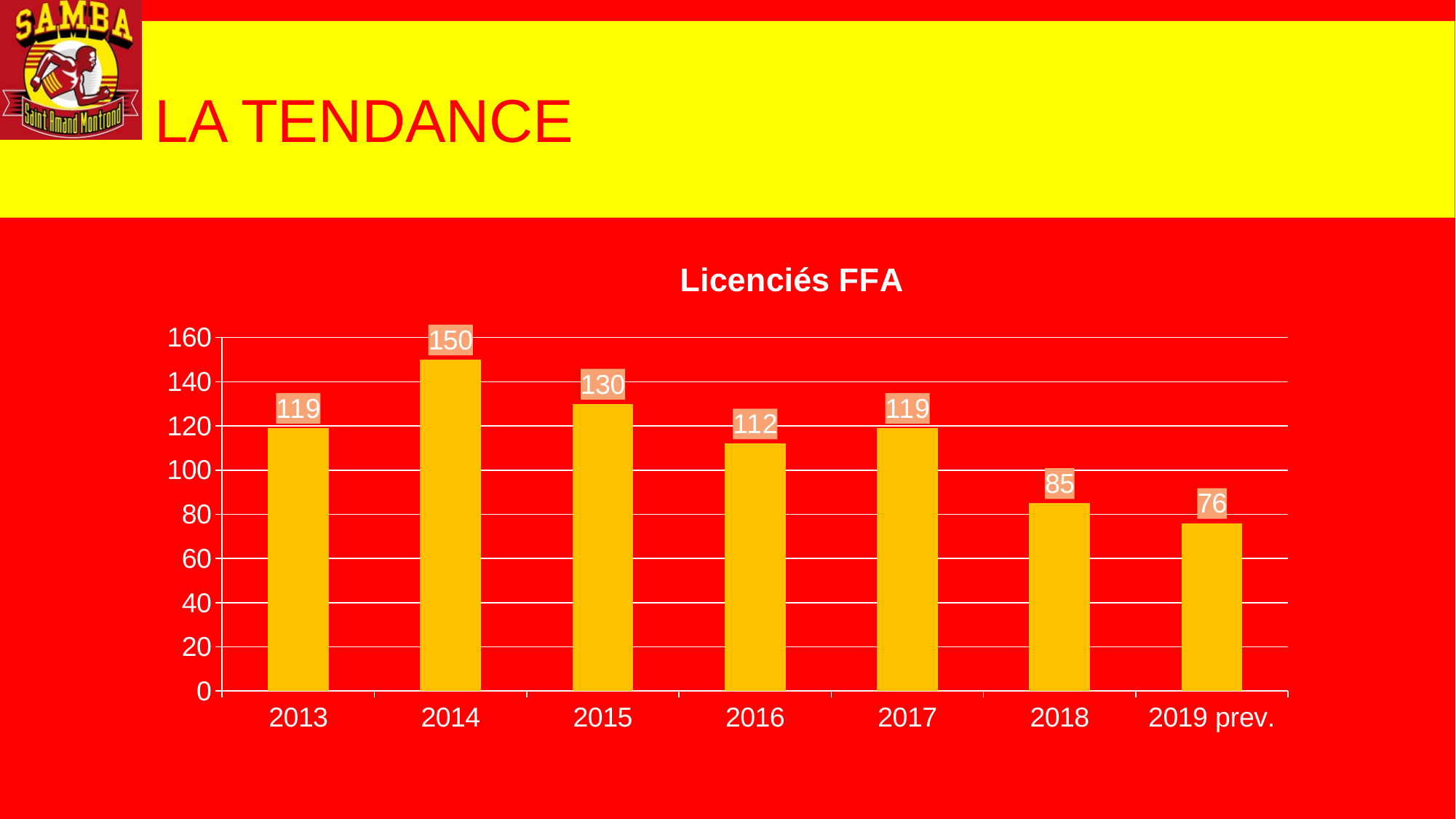

# La tendance

### Chart: Licenciés FFA

| Category | Série 1 |
|---|---|
| 2013 | 119.0 |
| 2014 | 150.0 |
| 2015 | 130.0 |
| 2016 | 112.0 |
| 2017 | 119.0 |
| 2018 | 85.0 |
| 2019 prev. | 76.0 |